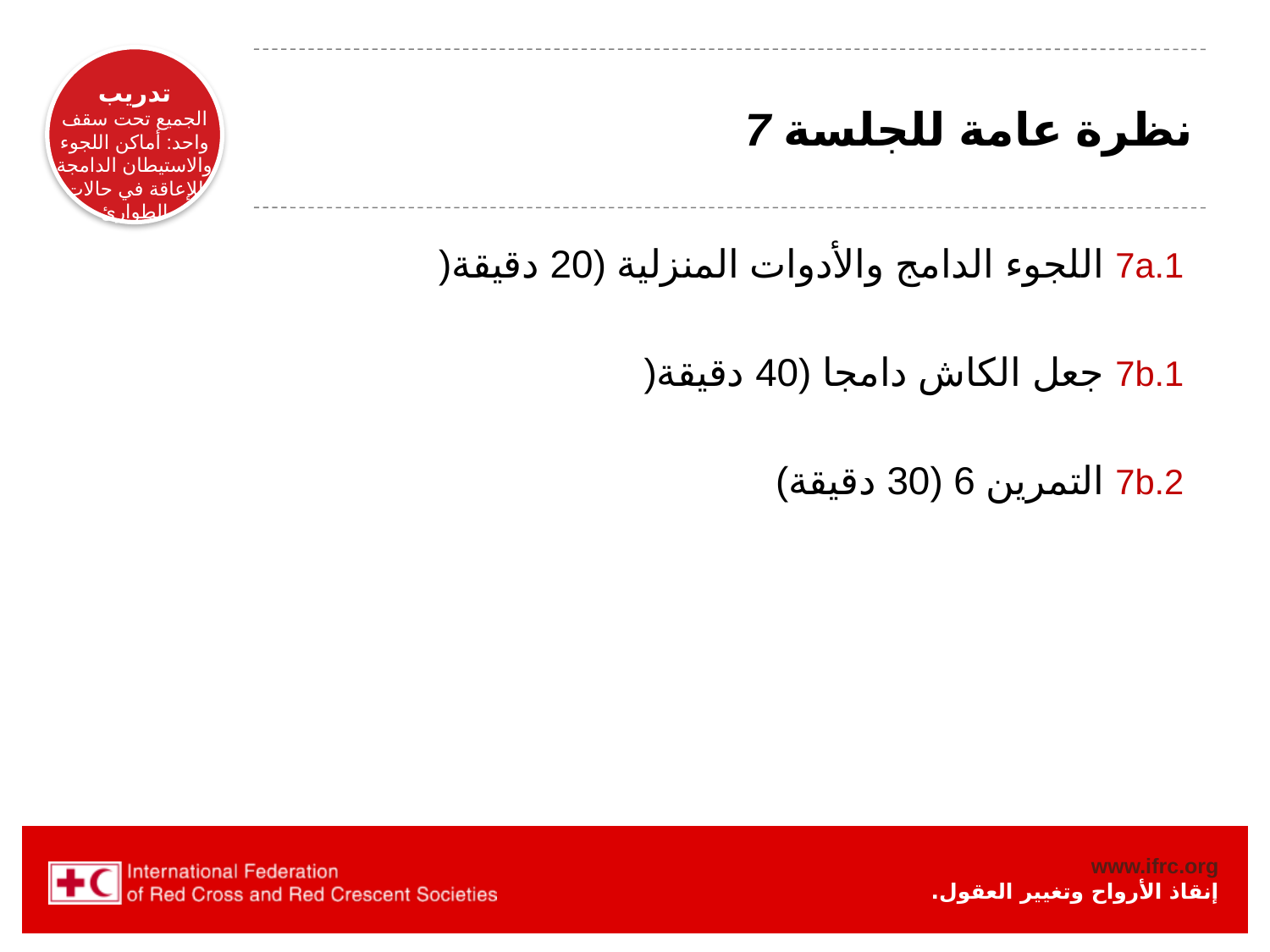

# نظرة عامة للجلسة 7
 7a.1 اللجوء الدامج والأدوات المنزلية (20 دقيقة(

 7b.1 جعل الكاش دامجا (40 دقيقة(

 7b.2 التمرين 6 (30 دقيقة)